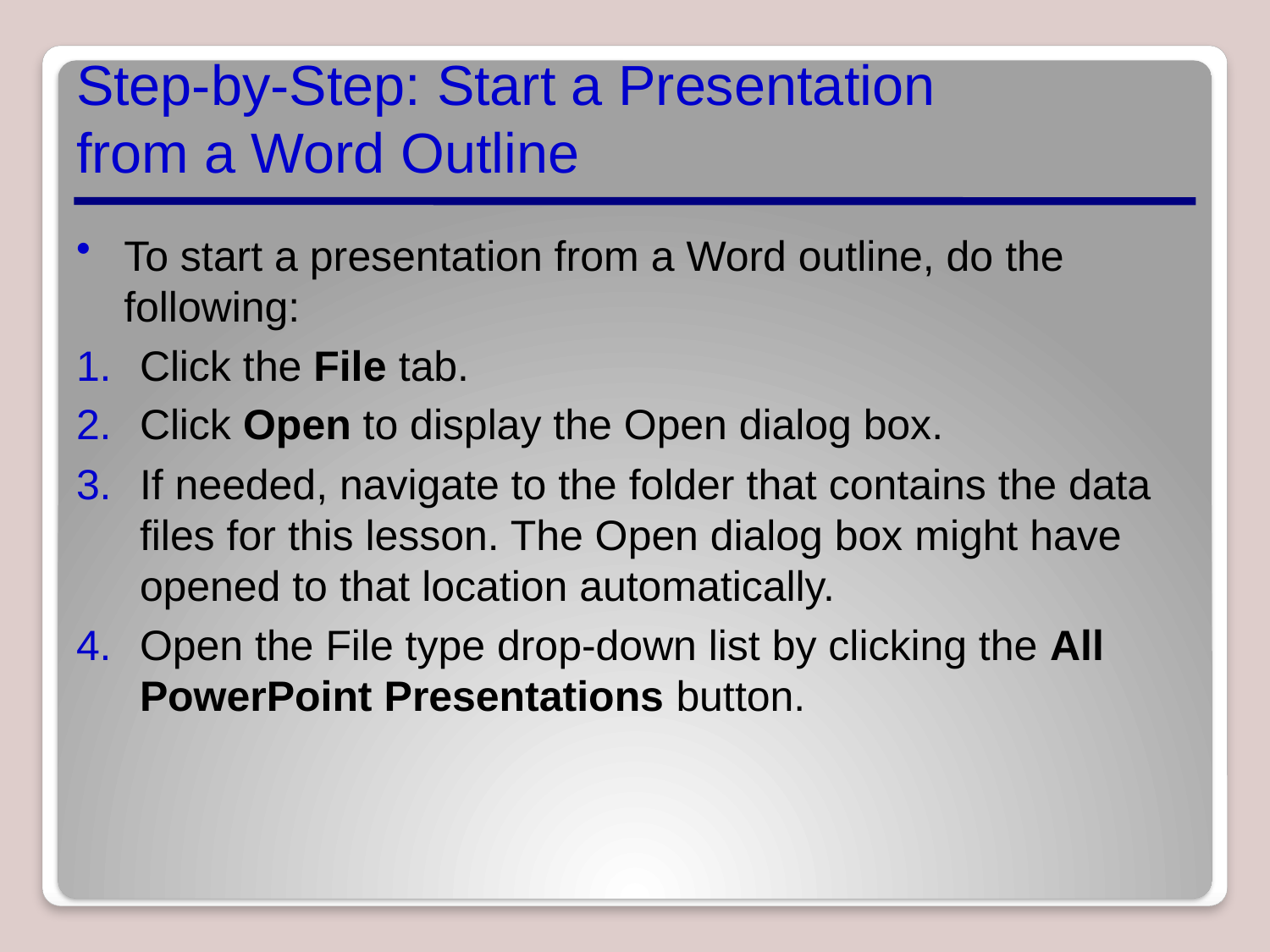

# Step-by-Step: Start a Presentation from a Word Outline
To start a presentation from a Word outline, do the following:
Click the File tab.
Click Open to display the Open dialog box.
If needed, navigate to the folder that contains the data files for this lesson. The Open dialog box might have opened to that location automatically.
Open the File type drop-down list by clicking the All PowerPoint Presentations button.